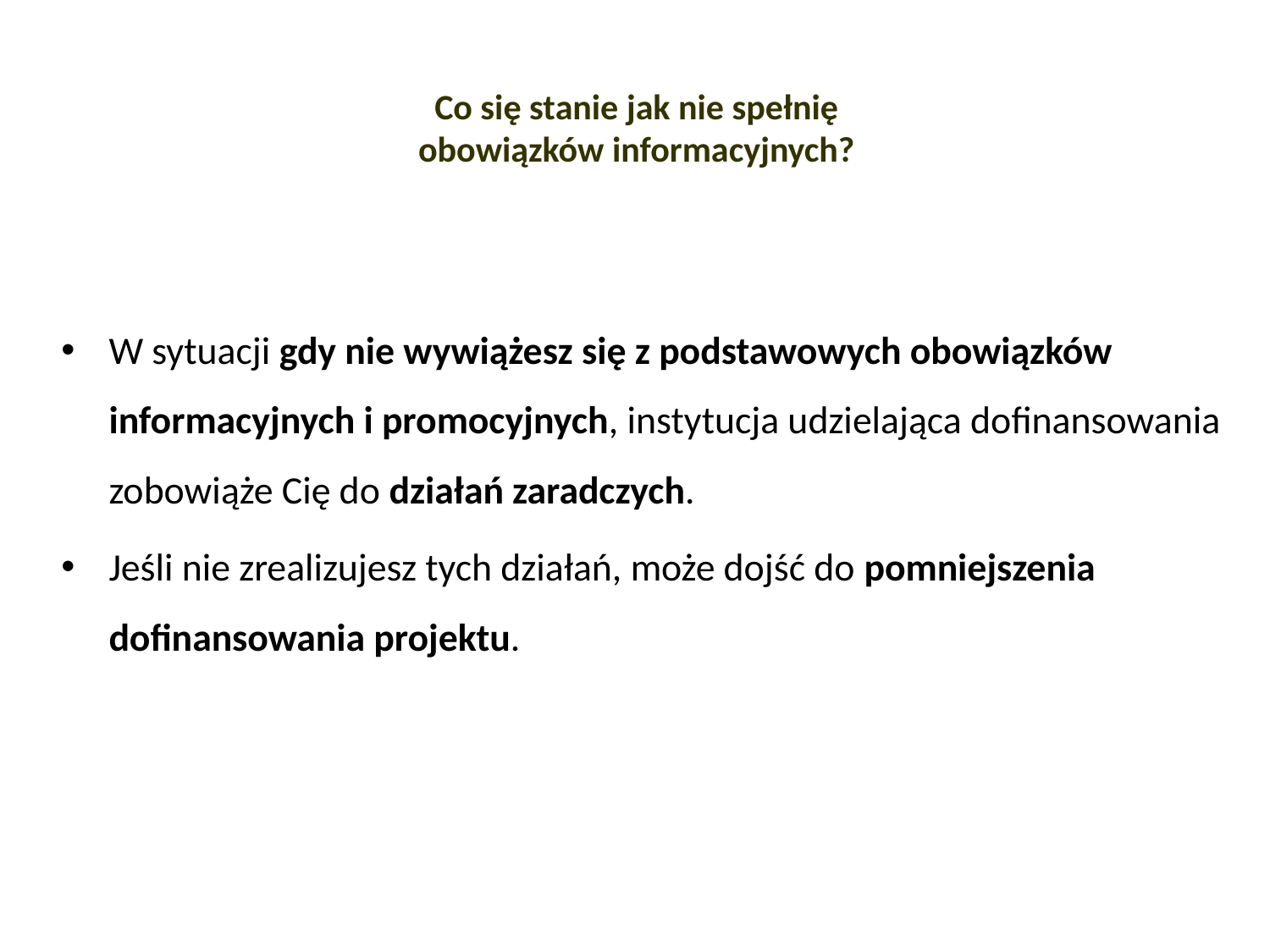

# Co się stanie jak nie spełnię obowiązków informacyjnych?
W sytuacji gdy nie wywiążesz się z podstawowych obowiązków informacyjnych i promocyjnych, instytucja udzielająca dofinansowania zobowiąże Cię do działań zaradczych.
Jeśli nie zrealizujesz tych działań, może dojść do pomniejszenia dofinansowania projektu.